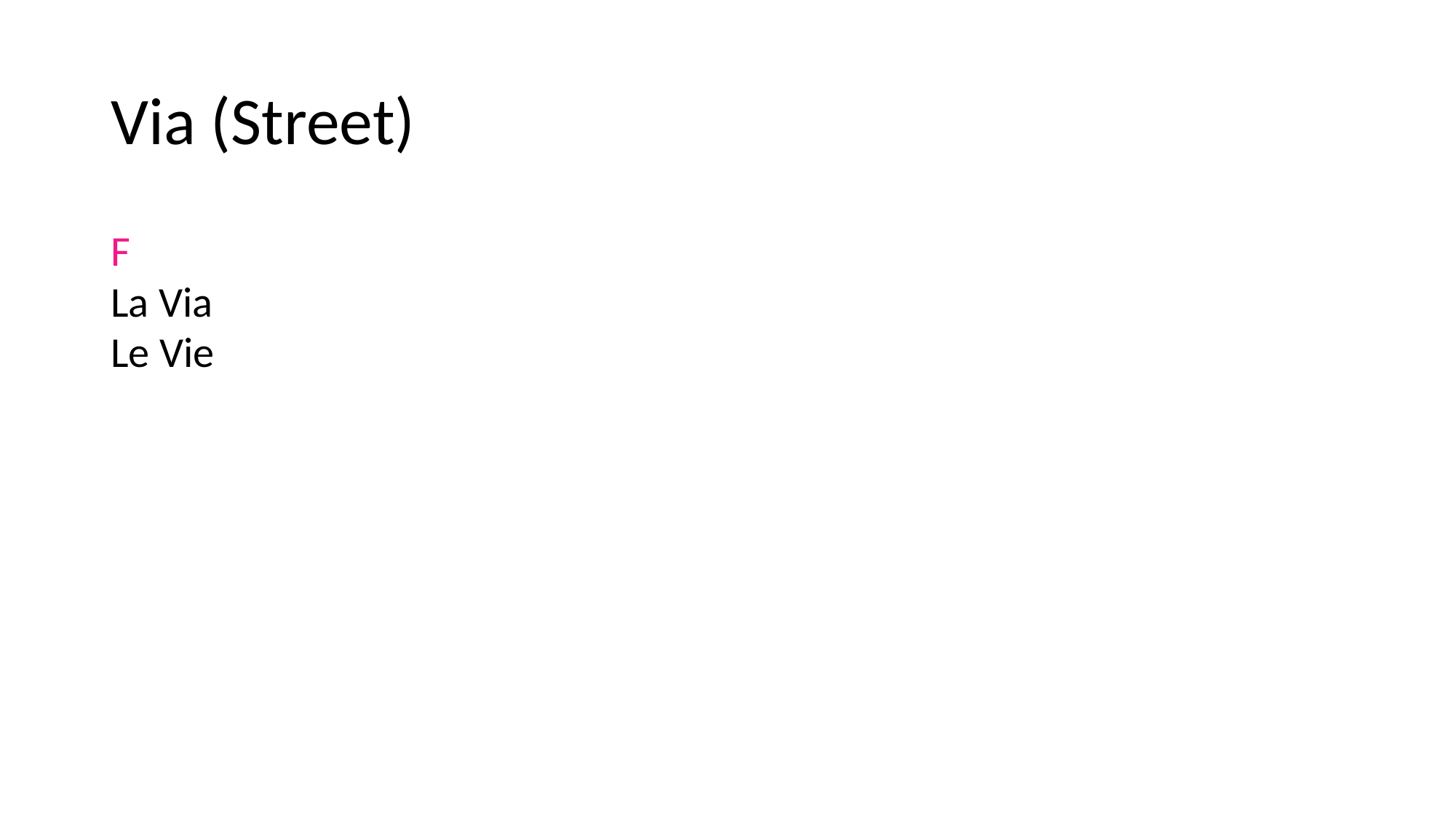

# Via (Street)
F
La Via
Le Vie